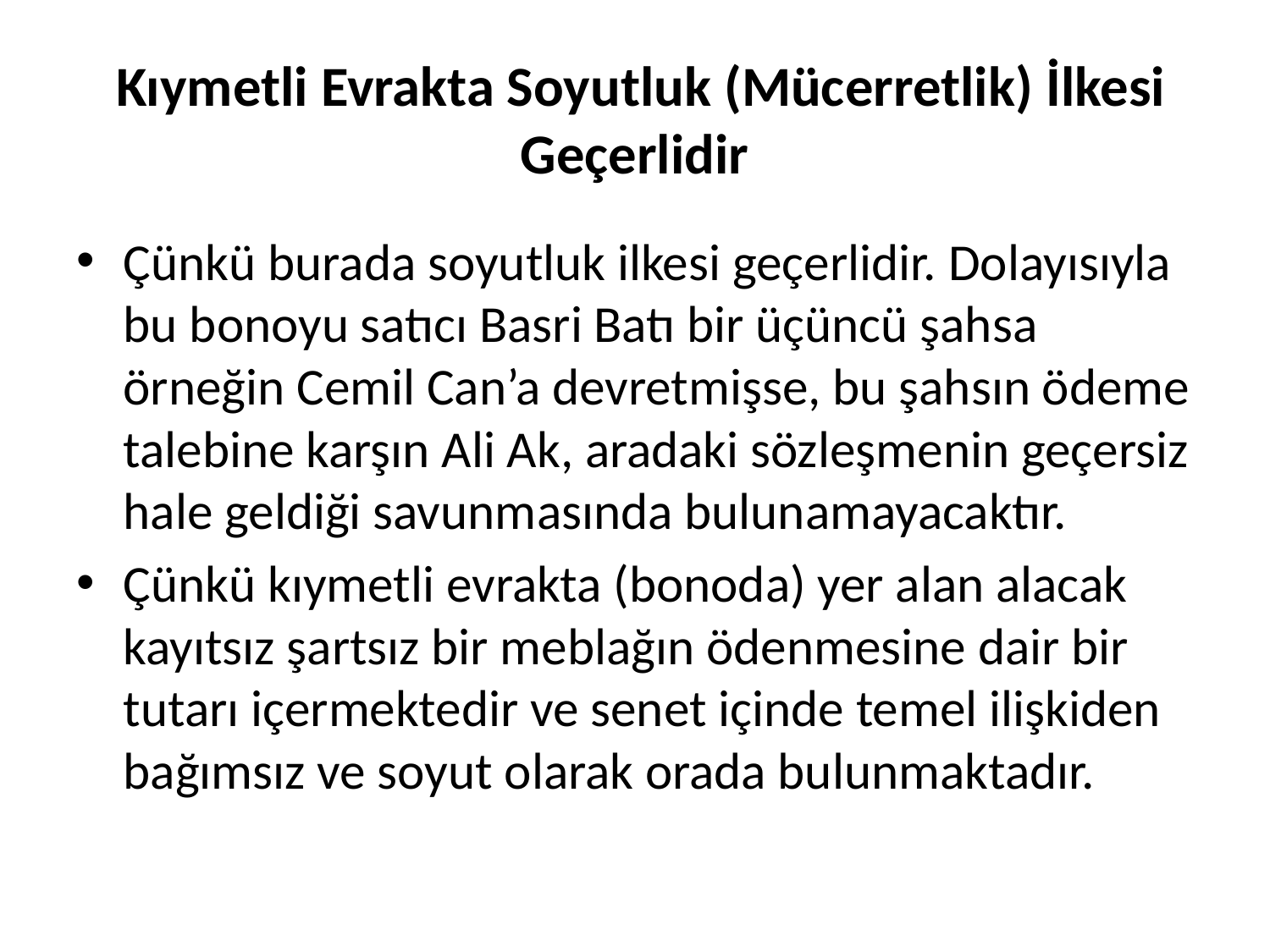

# Kıymetli Evrakta Soyutluk (Mücerretlik) İlkesi Geçerlidir
Çünkü burada soyutluk ilkesi geçerlidir. Dolayısıyla bu bonoyu satıcı Basri Batı bir üçüncü şahsa örneğin Cemil Can’a devretmişse, bu şahsın ödeme talebine karşın Ali Ak, aradaki sözleşmenin geçersiz hale geldiği savunmasında bulunamayacaktır.
Çünkü kıymetli evrakta (bonoda) yer alan alacak kayıtsız şartsız bir meblağın ödenmesine dair bir tutarı içermektedir ve senet içinde temel ilişkiden bağımsız ve soyut olarak orada bulunmaktadır.